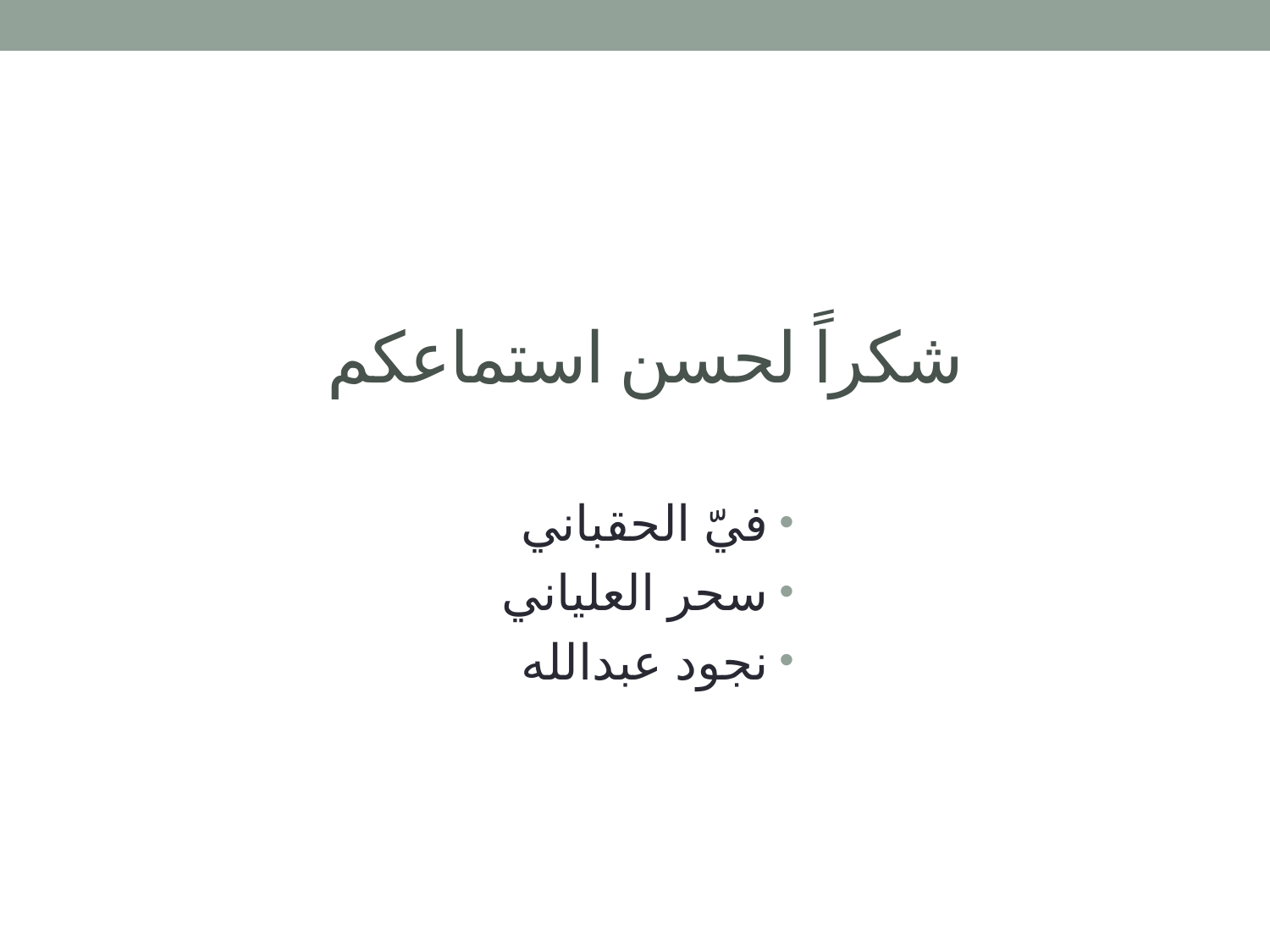

# شكراً لحسن استماعكم
فيّ الحقباني
سحر العلياني
نجود عبدالله